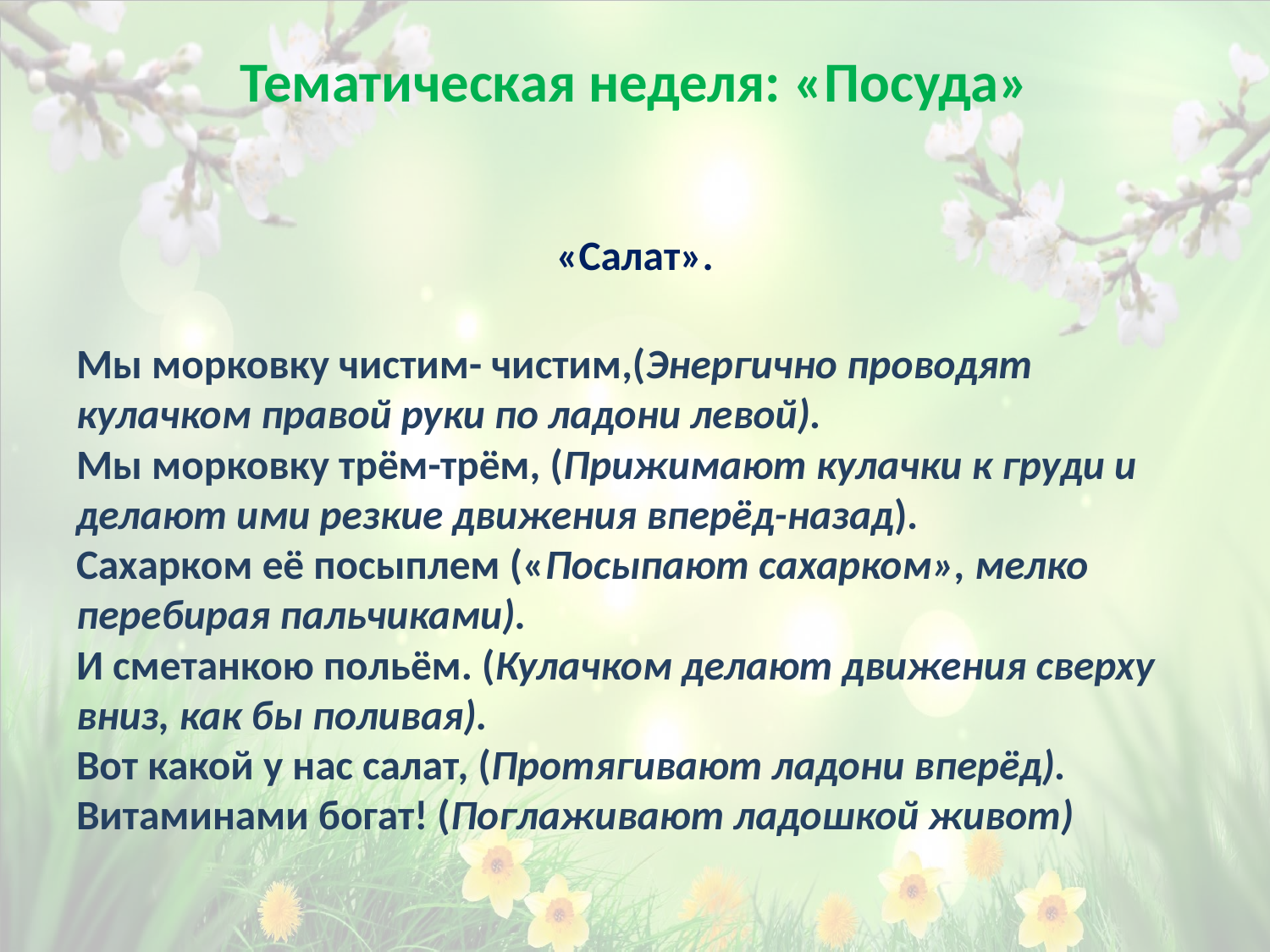

# Тематическая неделя: «Посуда»
«Салат».
Мы морковку чистим- чистим,(Энергично проводят кулачком правой руки по ладони левой).
Мы морковку трём-трём, (Прижимают кулачки к груди и делают ими резкие движения вперёд-назад).
Сахарком её посыплем («Посыпают сахарком», мелко перебирая пальчиками).
И сметанкою польём. (Кулачком делают движения сверху вниз, как бы поливая).
Вот какой у нас салат, (Протягивают ладони вперёд).
Витаминами богат! (Поглаживают ладошкой живот)